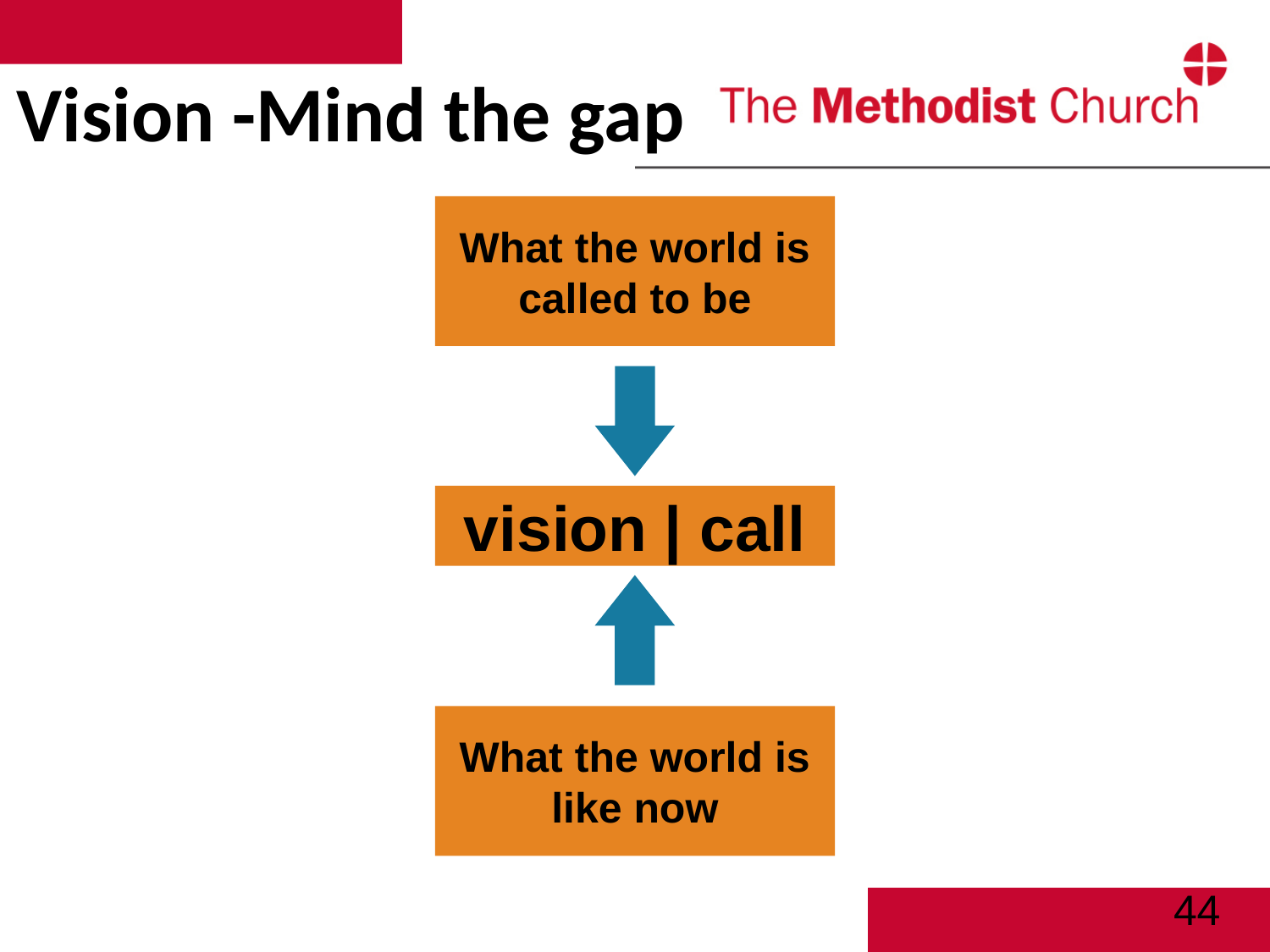

# Vision -Mind the gap
What the world is
called to be

vision | call

What the world is
like now
44